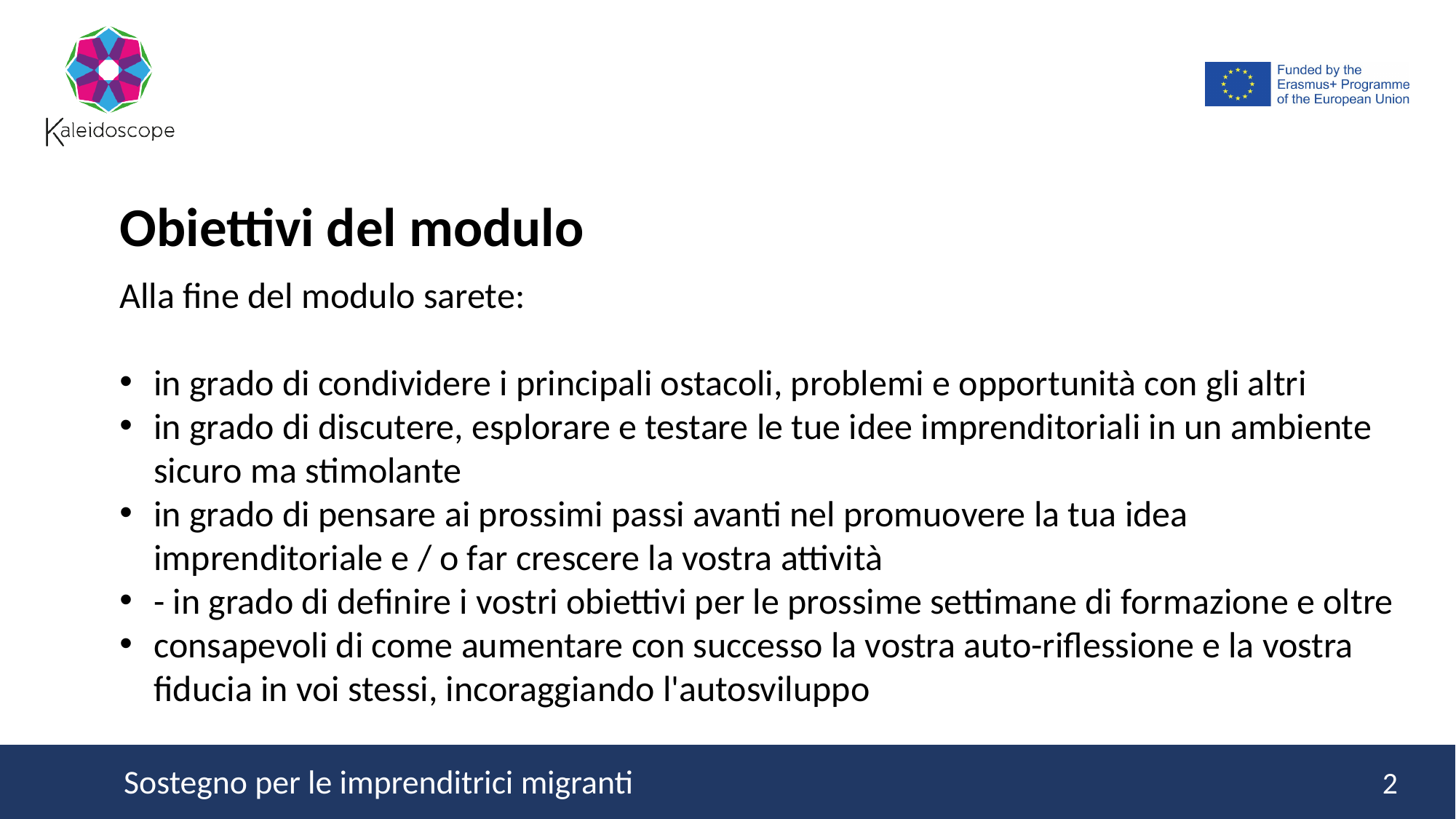

Obiettivi del modulo
Alla fine del modulo sarete:

in grado di condividere i principali ostacoli, problemi e opportunità con gli altri
in grado di discutere, esplorare e testare le tue idee imprenditoriali in un ambiente sicuro ma stimolante
in grado di pensare ai prossimi passi avanti nel promuovere la tua idea imprenditoriale e / o far crescere la vostra attività
- in grado di definire i vostri obiettivi per le prossime settimane di formazione e oltre
consapevoli di come aumentare con successo la vostra auto-riflessione e la vostra fiducia in voi stessi, incoraggiando l'autosviluppo
2